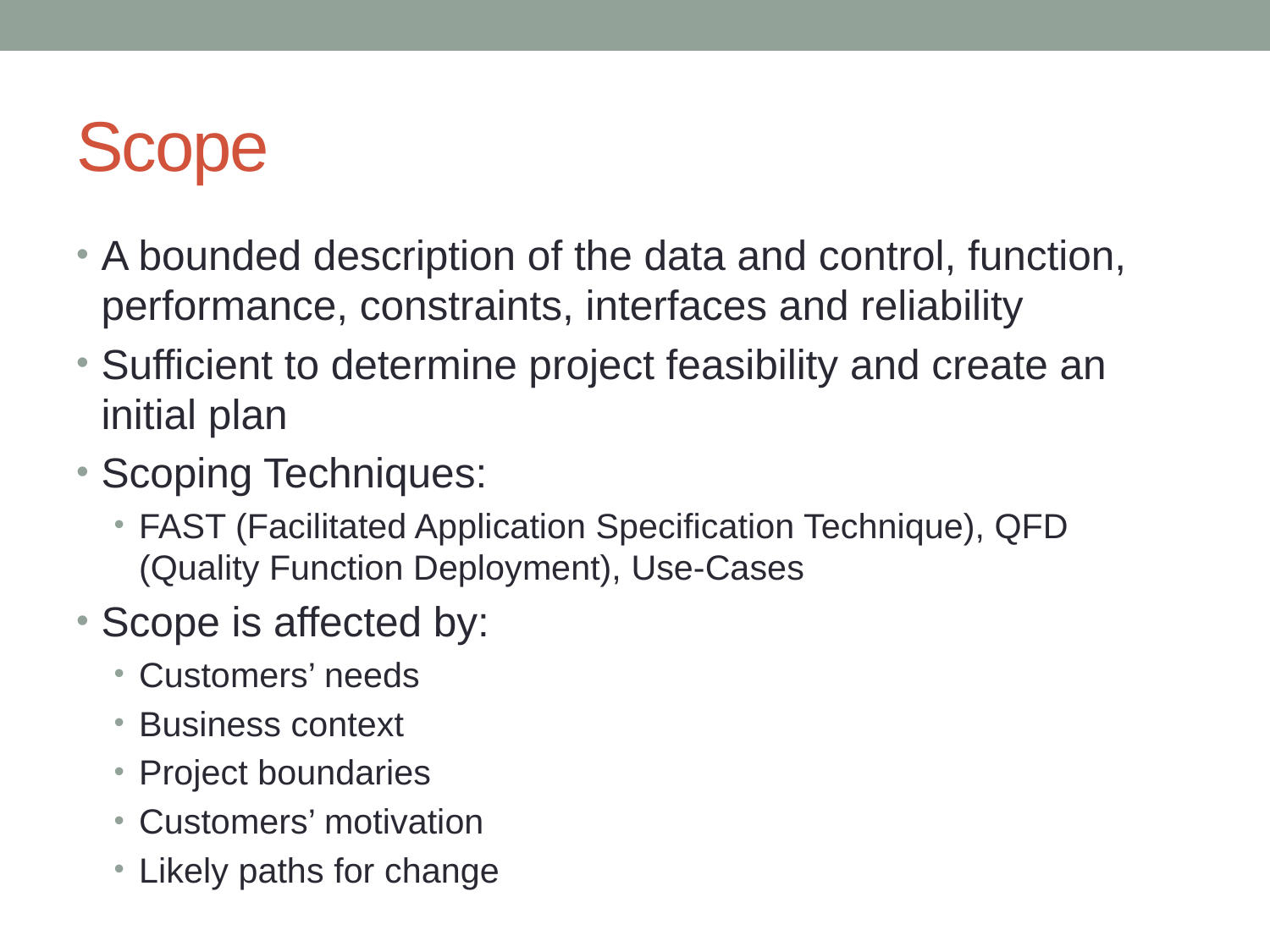

# Scope
A bounded description of the data and control, function, performance, constraints, interfaces and reliability
Sufficient to determine project feasibility and create an initial plan
Scoping Techniques:
FAST (Facilitated Application Specification Technique), QFD (Quality Function Deployment), Use-Cases
Scope is affected by:
Customers’ needs
Business context
Project boundaries
Customers’ motivation
Likely paths for change